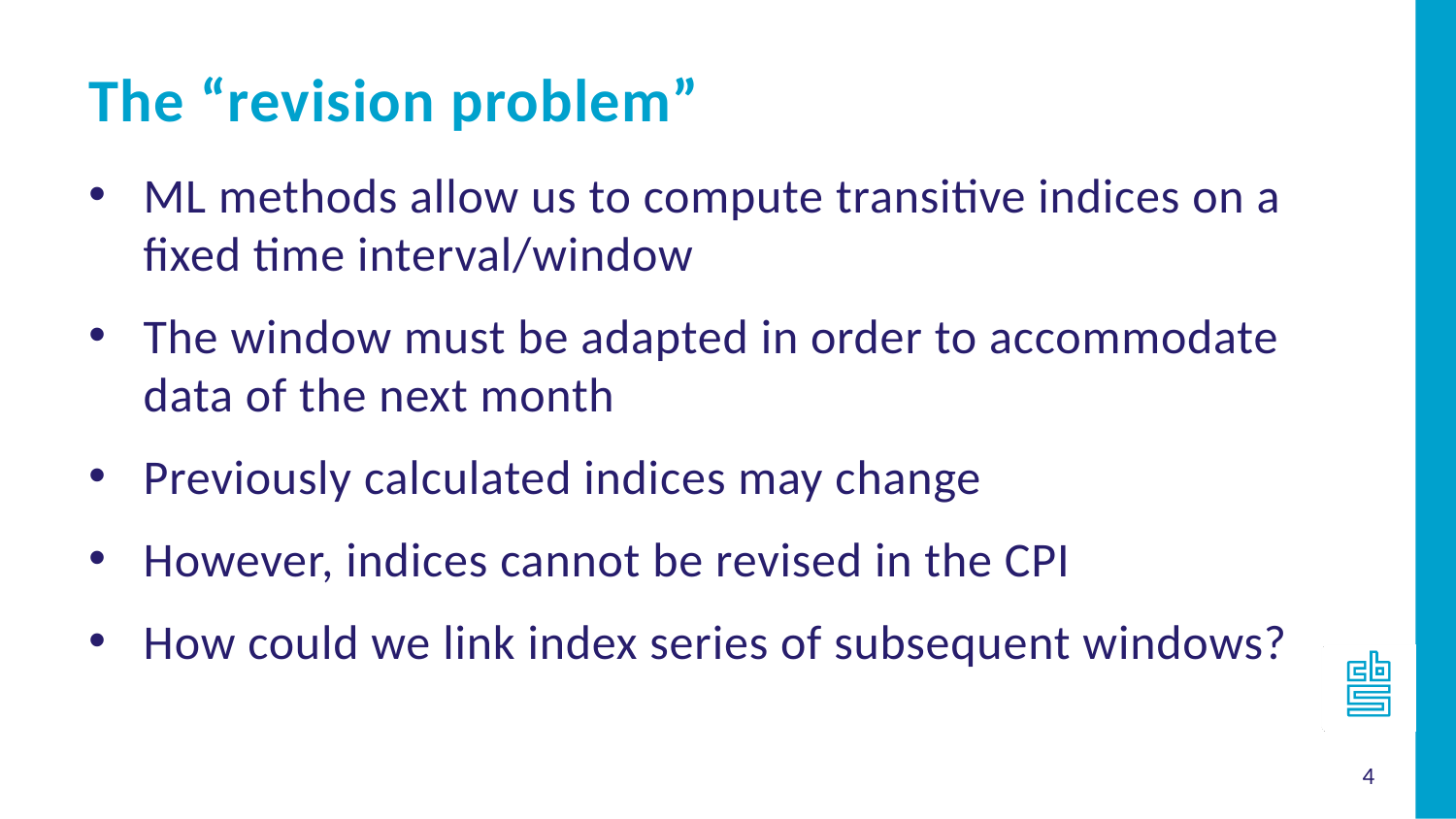

The “revision problem”
ML methods allow us to compute transitive indices on a fixed time interval/window
The window must be adapted in order to accommodate data of the next month
Previously calculated indices may change
However, indices cannot be revised in the CPI
How could we link index series of subsequent windows?
4